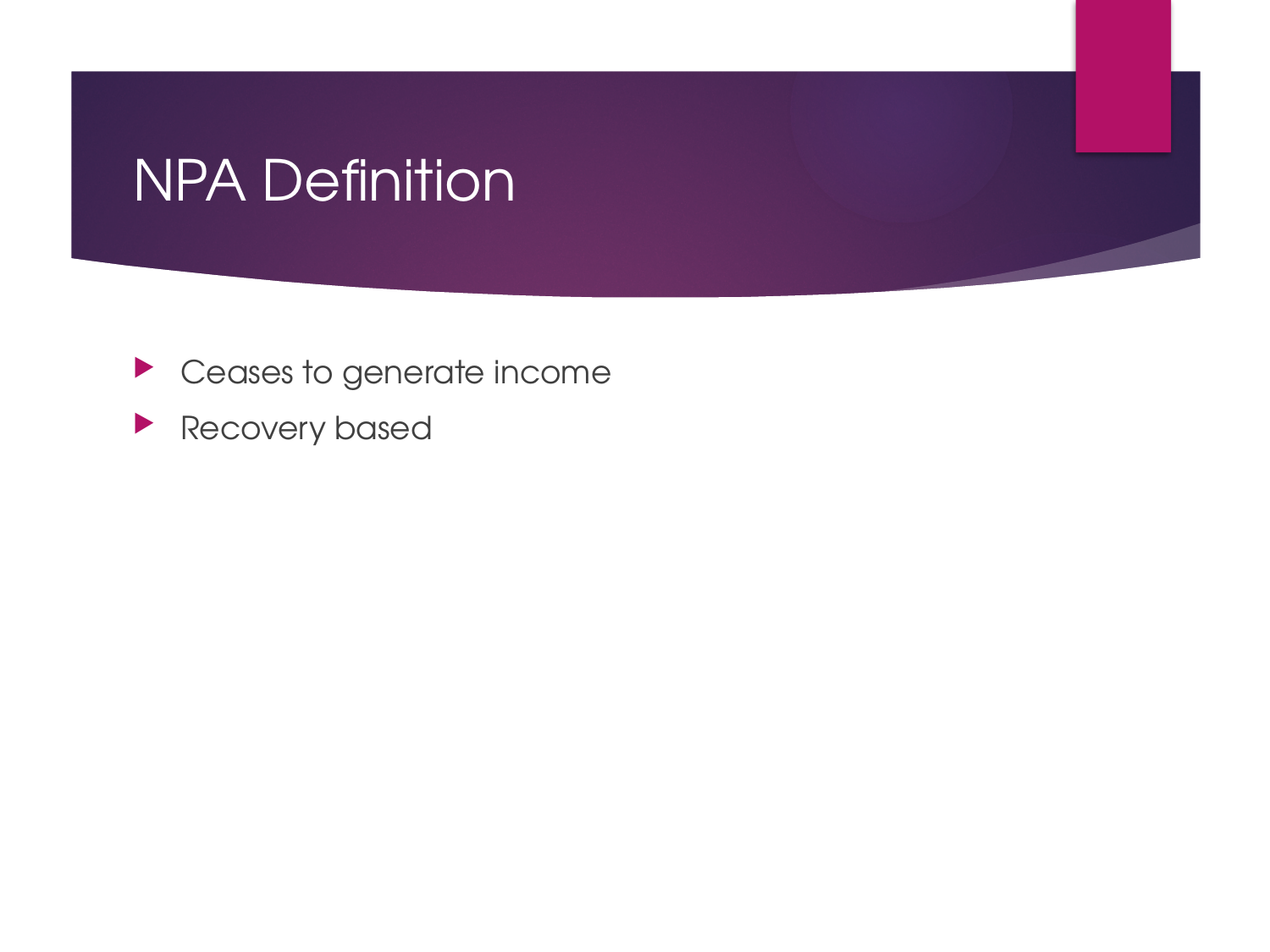

# NPA Definition
Ceases to generate income
Recovery based